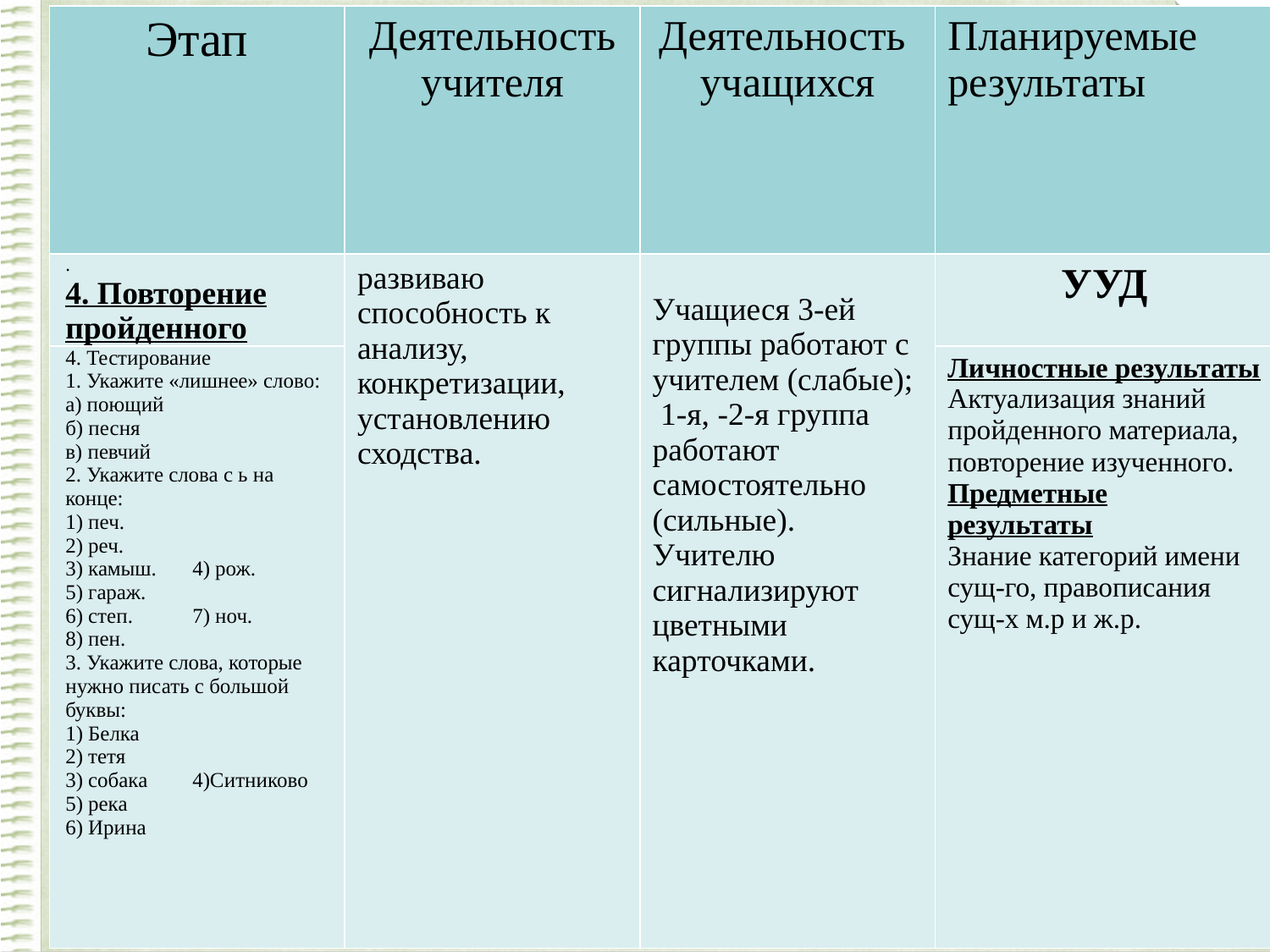

| Этап | Деятельность учителя | Деятельность учащихся | Планируемые результаты |
| --- | --- | --- | --- |
| . 4. Повторение пройденного | развиваю способность к анализу, конкретизации, установлению сходства. | Учащиеся 3-ей группы работают с учителем (слабые); 1-я, -2-я группа работают самостоятельно (сильные). Учителю сигнализируют цветными карточками. | УУД |
| 4. Тестирование 1. Укажите «лишнее» слово: а) поющий б) песня в) певчий 2. Укажите слова с ь на конце: 1) печ. 2) реч. 3) камыш. 4) рож. 5) гараж. 6) степ. 7) ноч. 8) пен. 3. Укажите слова, которые нужно писать с большой буквы: 1) Белка 2) тетя 3) собака 4)Ситниково 5) река 6) Ирина |  |  | Личностные результаты Актуализация знаний пройденного материала, повторение изученного. Предметные результаты Знание категорий имени сущ-го, правописания сущ-х м.р и ж.р. |